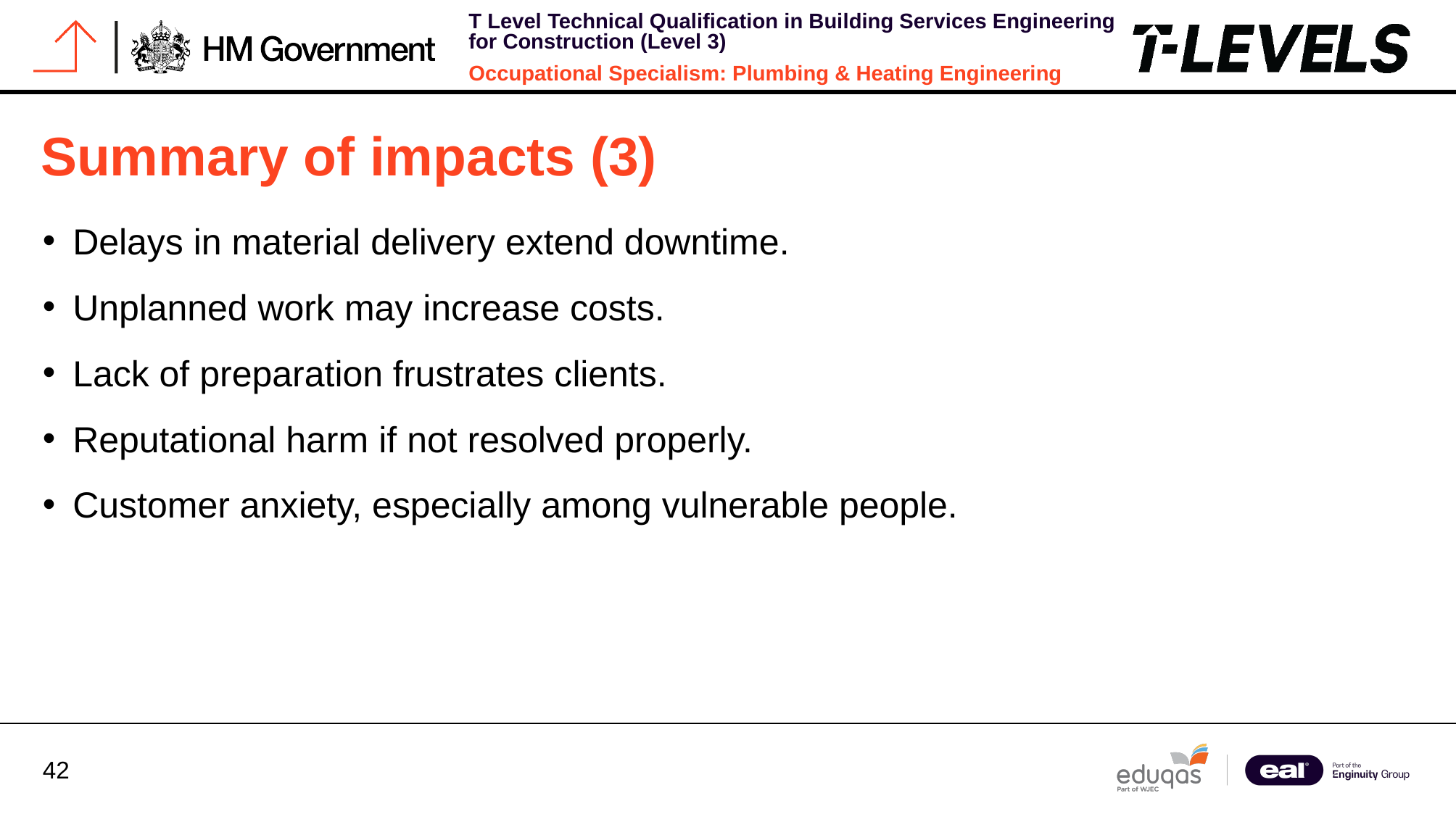

# Summary of impacts (3)
Delays in material delivery extend downtime.
Unplanned work may increase costs.
Lack of preparation frustrates clients.
Reputational harm if not resolved properly.
Customer anxiety, especially among vulnerable people.